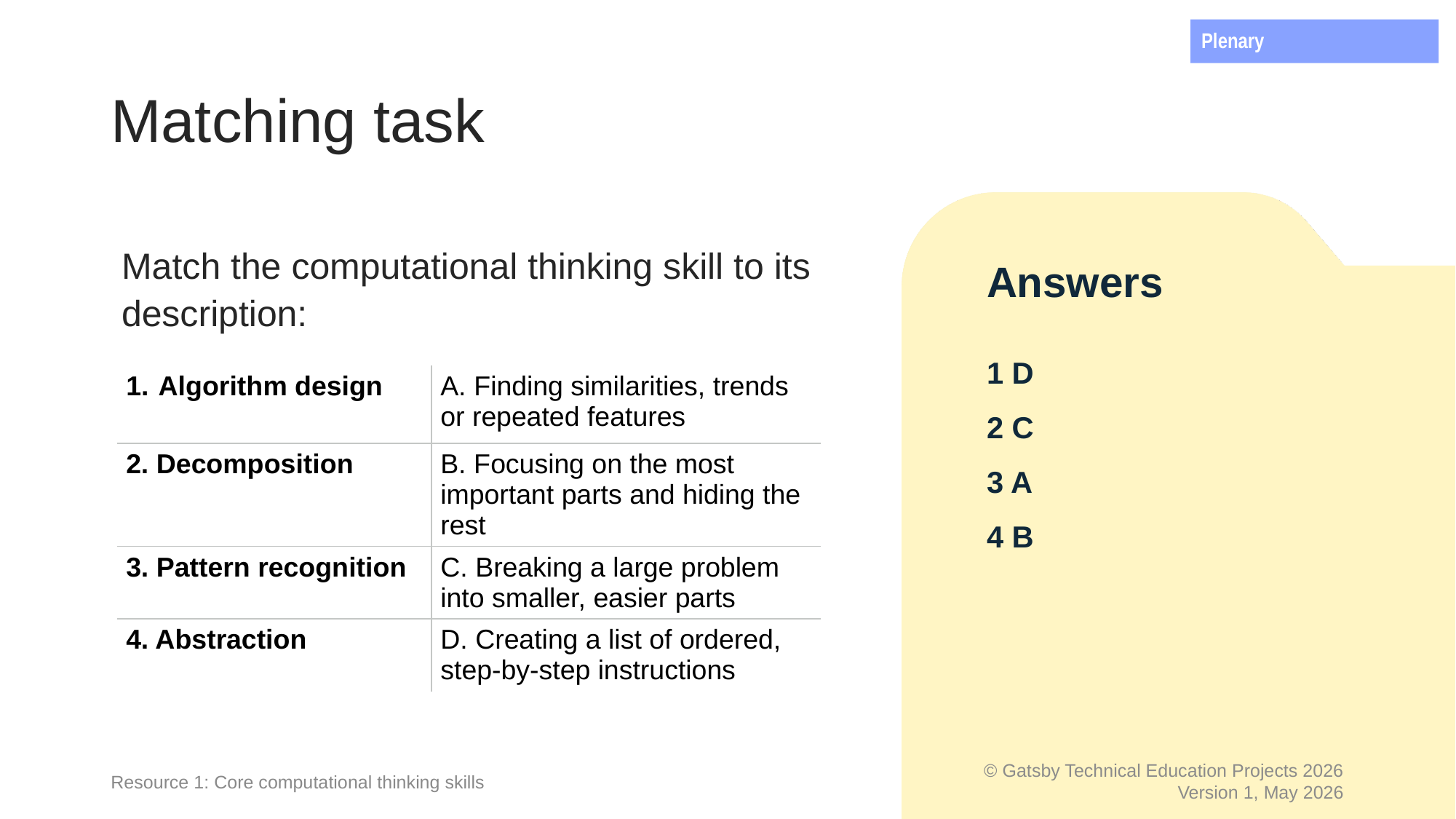

Plenary
# Matching task
Match the computational thinking skill to its description:
Answers
1 D
2 C
3 A
4 B
| Algorithm design | A. Finding similarities, trends or repeated features |
| --- | --- |
| 2. Decomposition | B. Focusing on the most important parts and hiding the rest |
| 3. Pattern recognition | C. Breaking a large problem into smaller, easier parts |
| 4. Abstraction | D. Creating a list of ordered, step-by-step instructions |
Resource 1: Core computational thinking skills